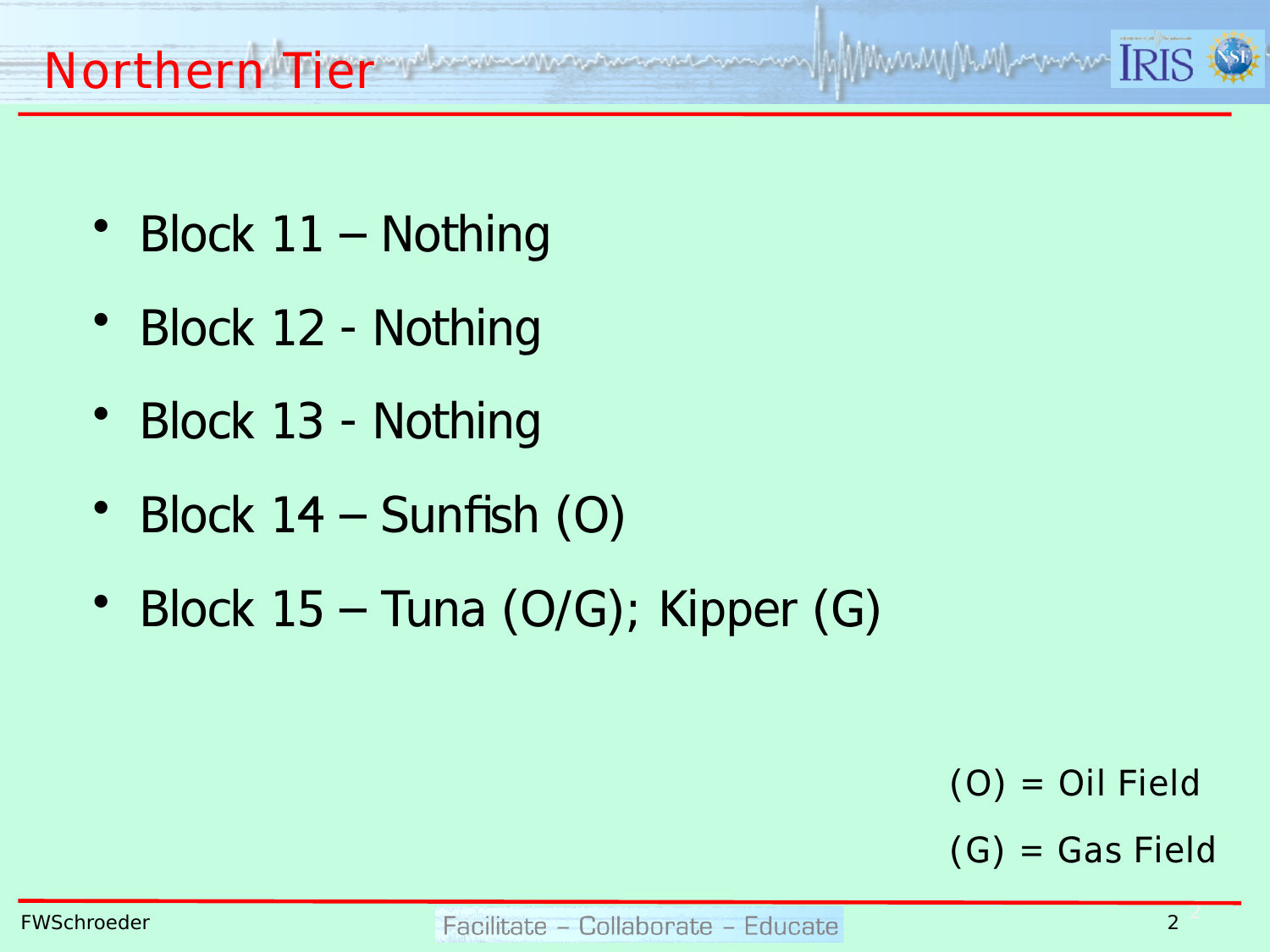

# Northern Tier
Block 11 – Nothing
Block 12 - Nothing
Block 13 - Nothing
Block 14 – Sunfish (O)
Block 15 – Tuna (O/G); Kipper (G)
(O) = Oil Field
(G) = Gas Field